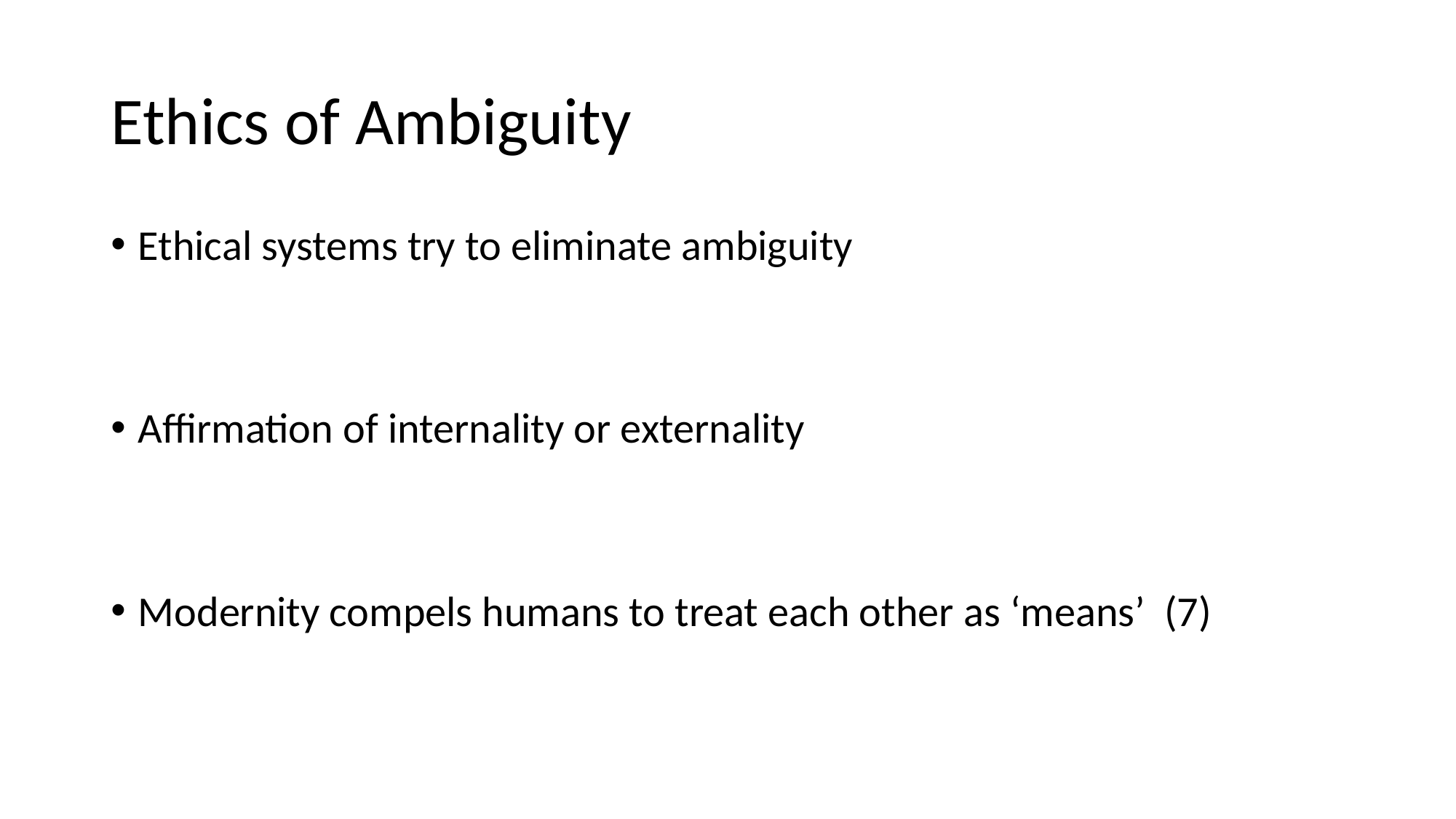

# Ethics of Ambiguity
Ethical systems try to eliminate ambiguity

Affirmation of internality or externality

Modernity compels humans to treat each other as ‘means’  (7)